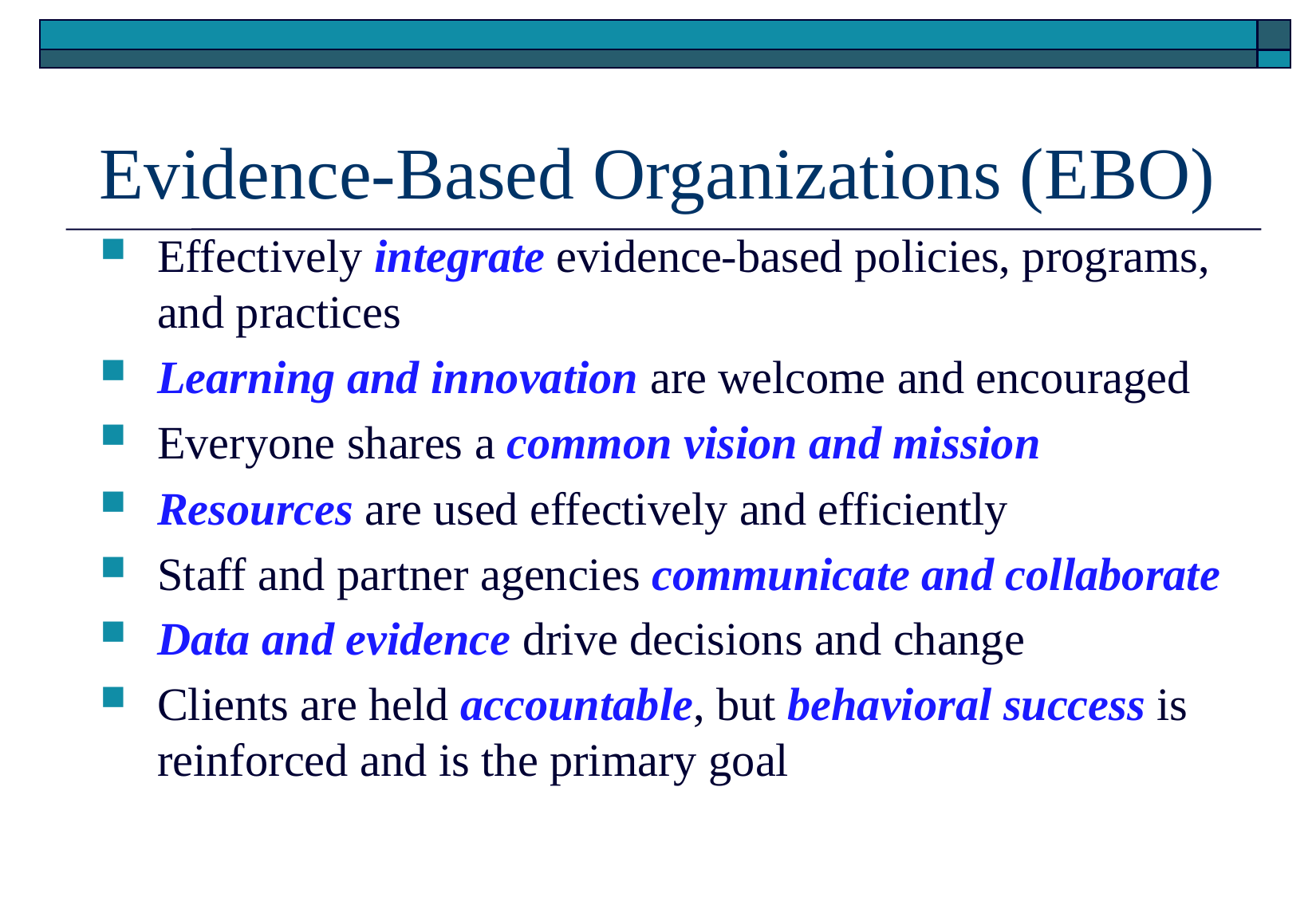

# Evidence-Based Organizations (EBO)
Effectively integrate evidence-based policies, programs, and practices
Learning and innovation are welcome and encouraged
Everyone shares a common vision and mission
Resources are used effectively and efficiently
Staff and partner agencies communicate and collaborate
Data and evidence drive decisions and change
Clients are held accountable, but behavioral success is reinforced and is the primary goal